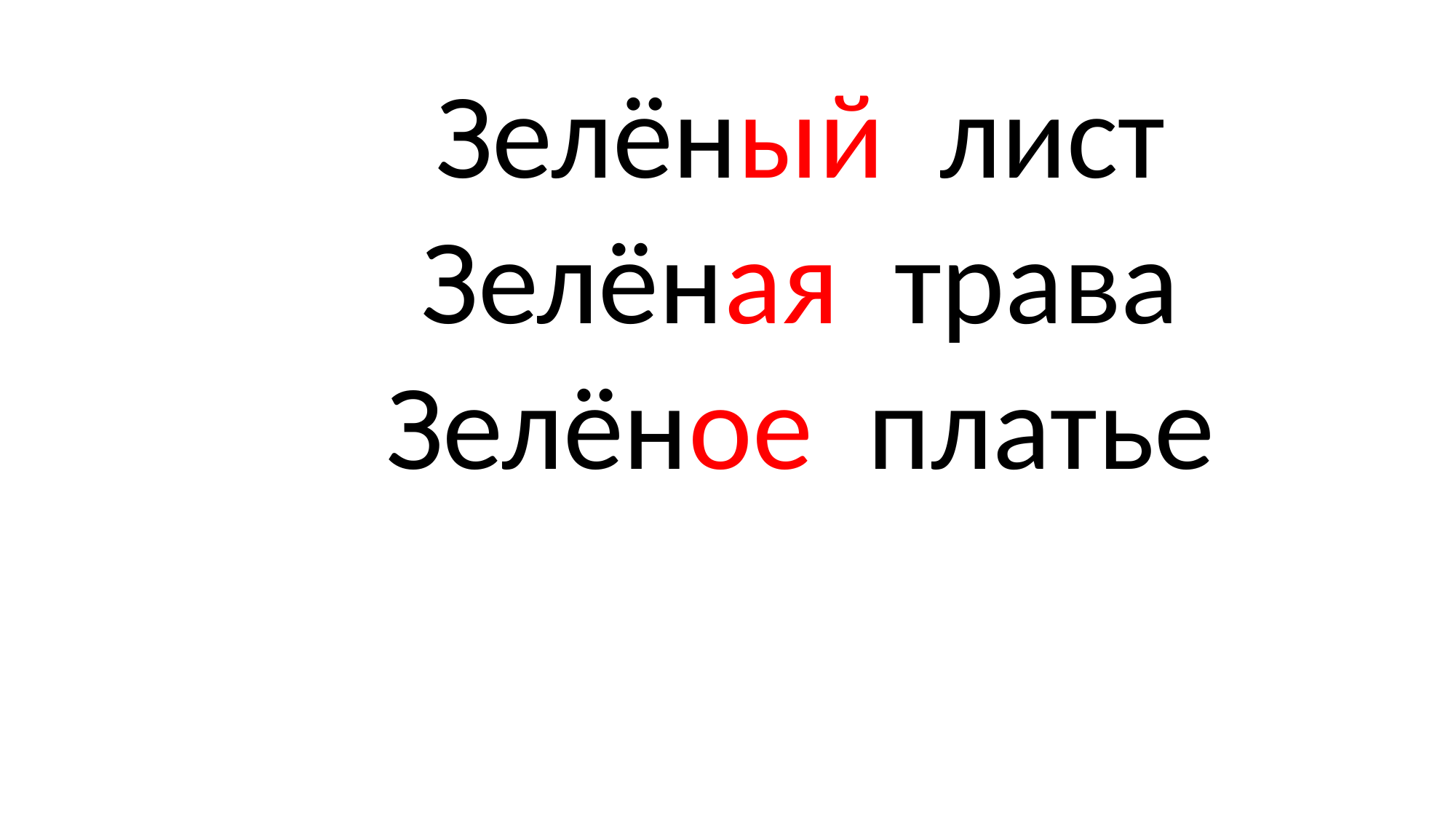

# Зелёный  лист Зелёная  трава Зелёное  платье